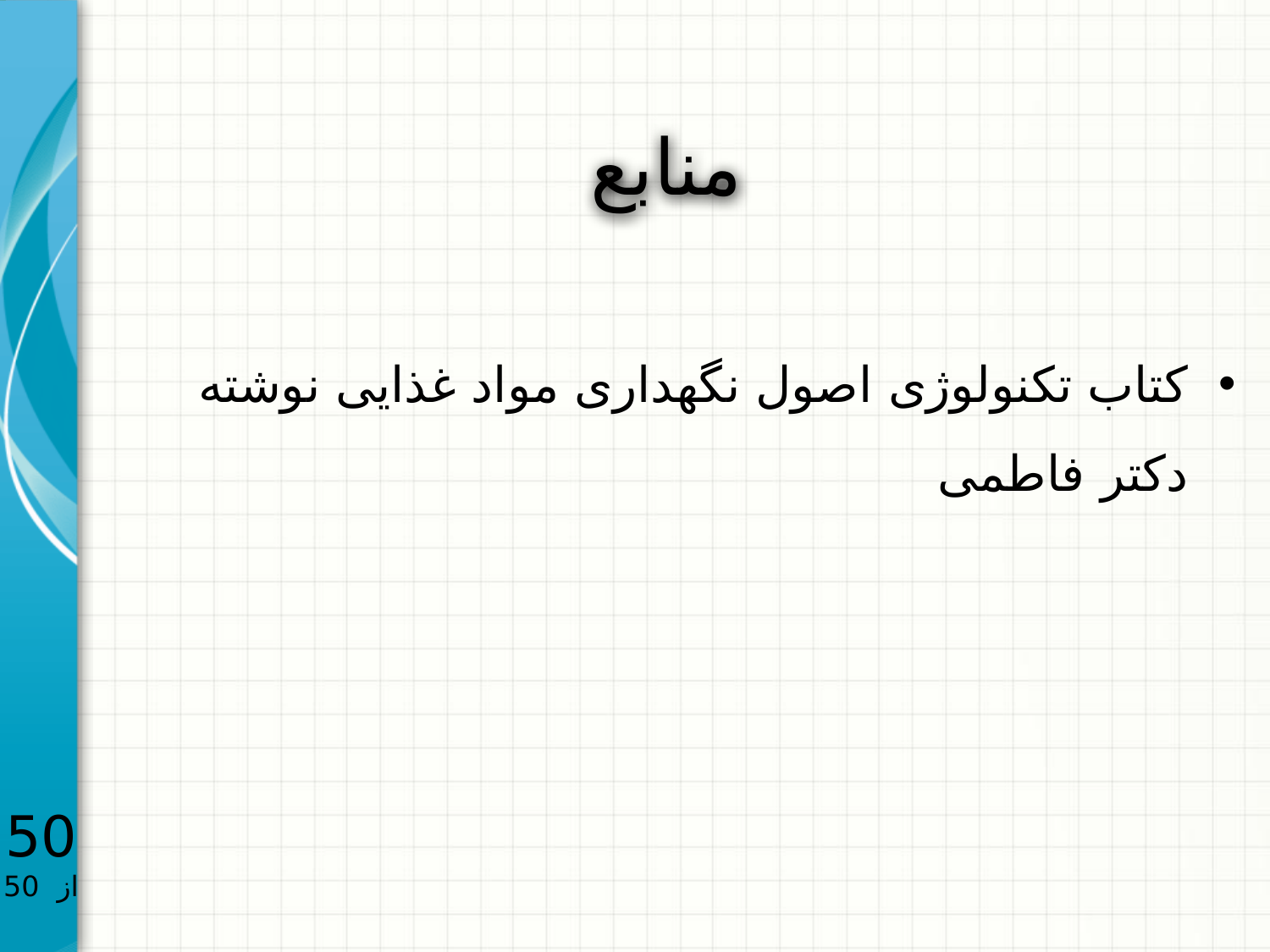

منابع
کتاب تکنولوژی اصول نگهداری مواد غذایی نوشته دکتر فاطمی